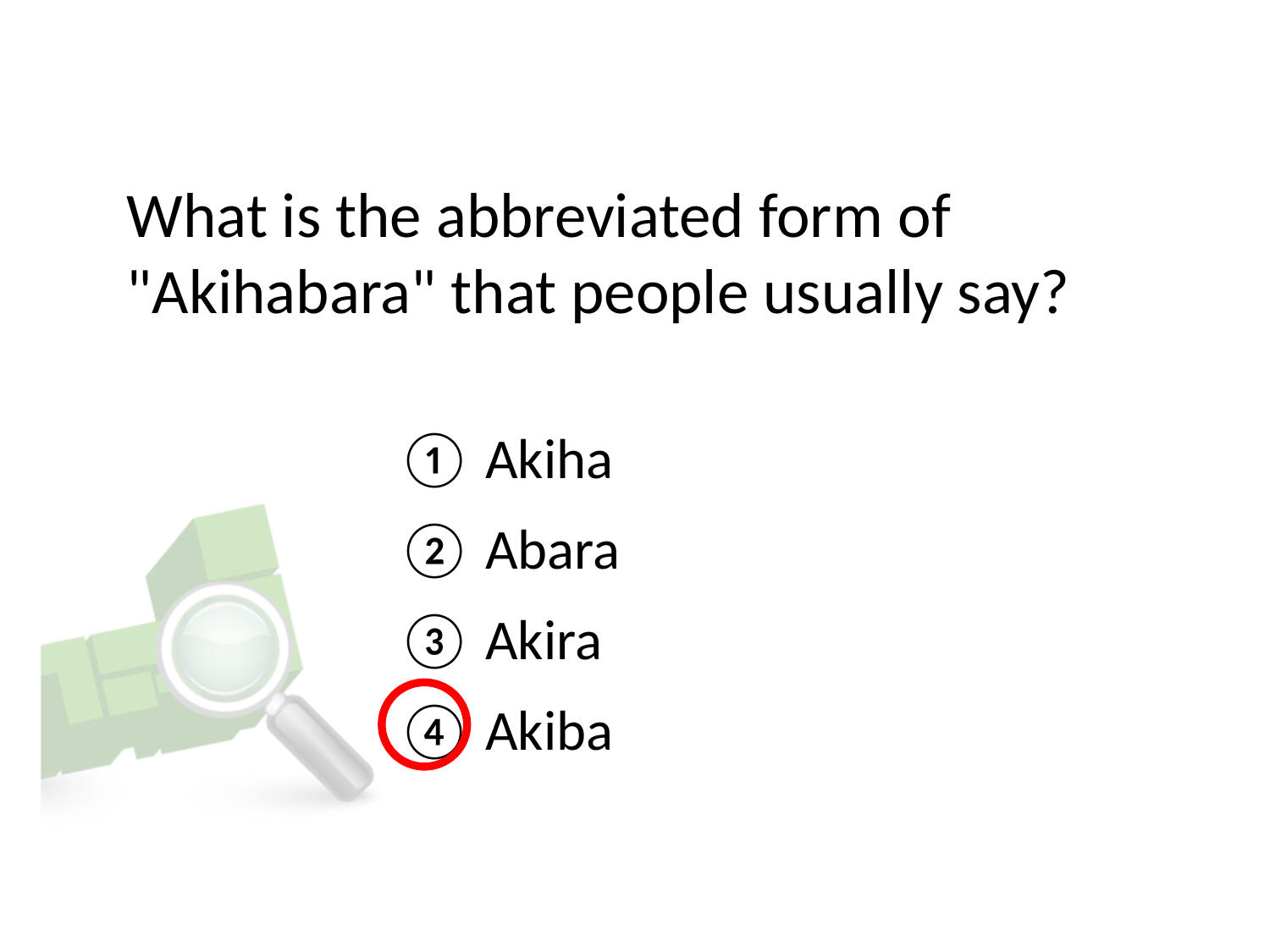

# What is the abbreviated form of "Akihabara" that people usually say?
① Akiha
② Abara
③ Akira
④ Akiba